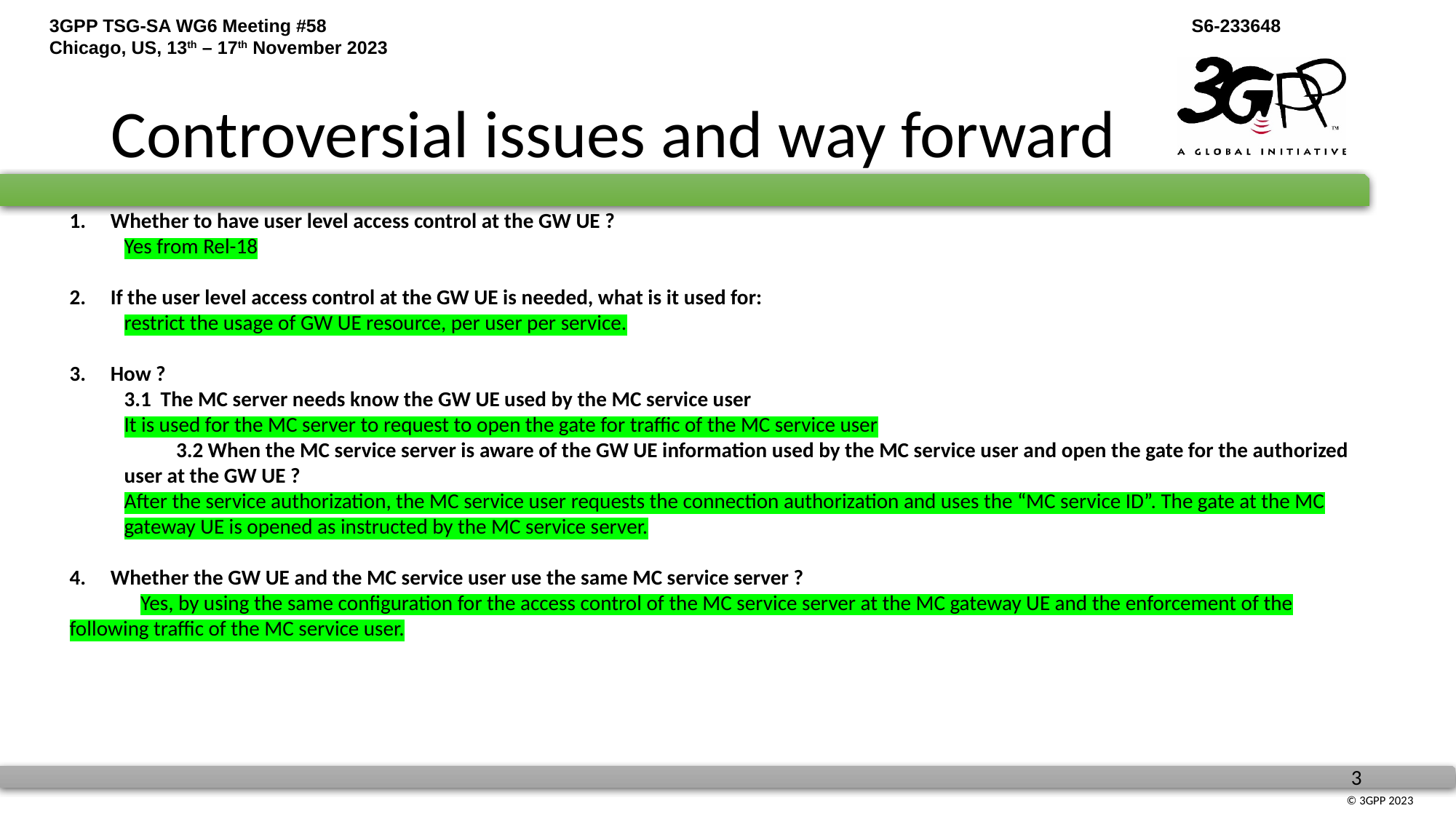

# Controversial issues and way forward
Whether to have user level access control at the GW UE ?
Yes from Rel-18

If the user level access control at the GW UE is needed, what is it used for:
restrict the usage of GW UE resource, per user per service.

How ?
3.1  The MC server needs know the GW UE used by the MC service user
It is used for the MC server to request to open the gate for traffic of the MC service user
           3.2 When the MC service server is aware of the GW UE information used by the MC service user and open the gate for the authorized user at the GW UE ?
After the service authorization, the MC service user requests the connection authorization and uses the “MC service ID”. The gate at the MC gateway UE is opened as instructed by the MC service server.

Whether the GW UE and the MC service user use the same MC service server ?
               Yes, by using the same configuration for the access control of the MC service server at the MC gateway UE and the enforcement of the following traffic of the MC service user.